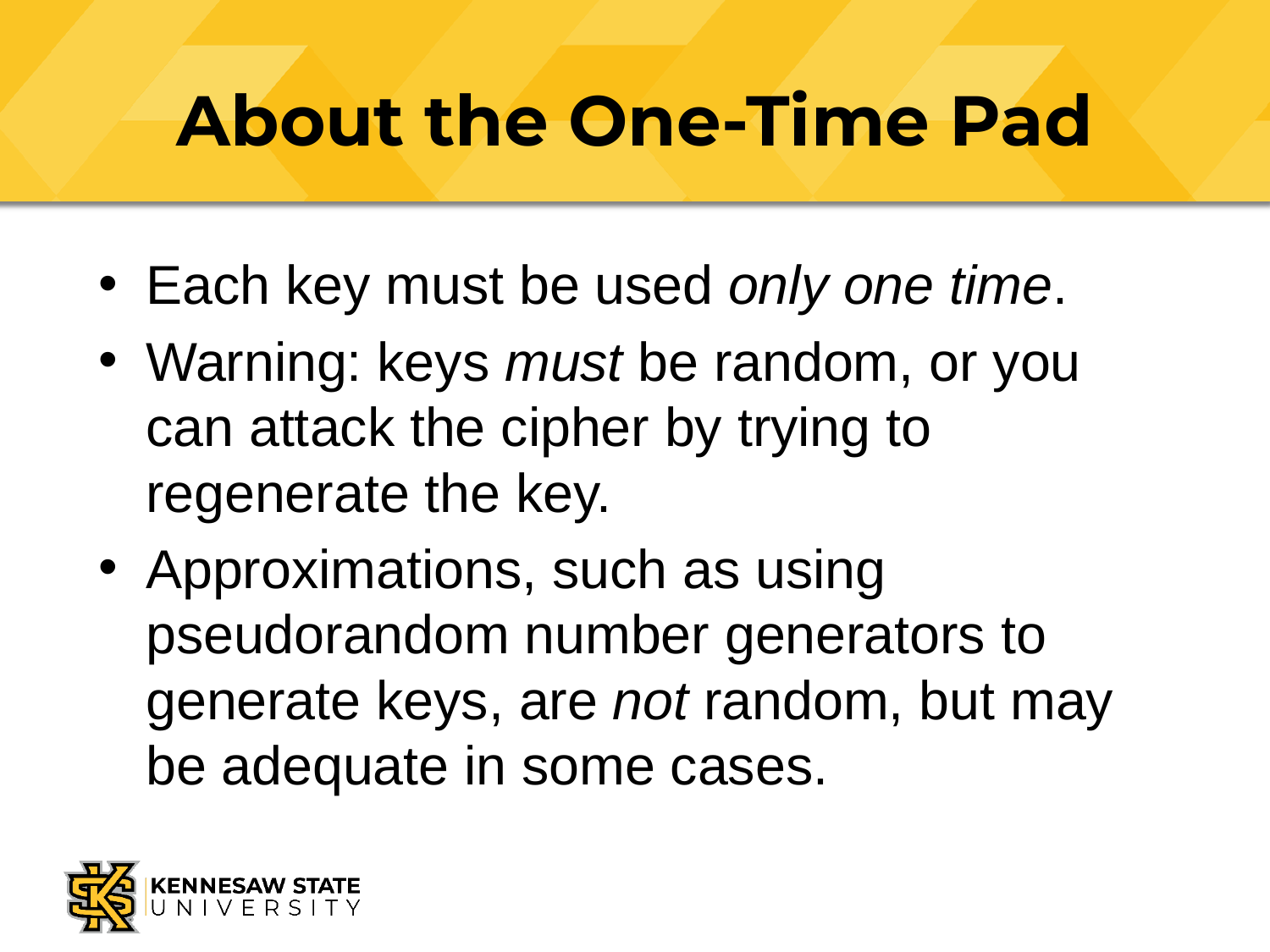

# About the One-Time Pad
Each key must be used only one time.
Warning: keys must be random, or you can attack the cipher by trying to regenerate the key.
Approximations, such as using pseudorandom number generators to generate keys, are not random, but may be adequate in some cases.